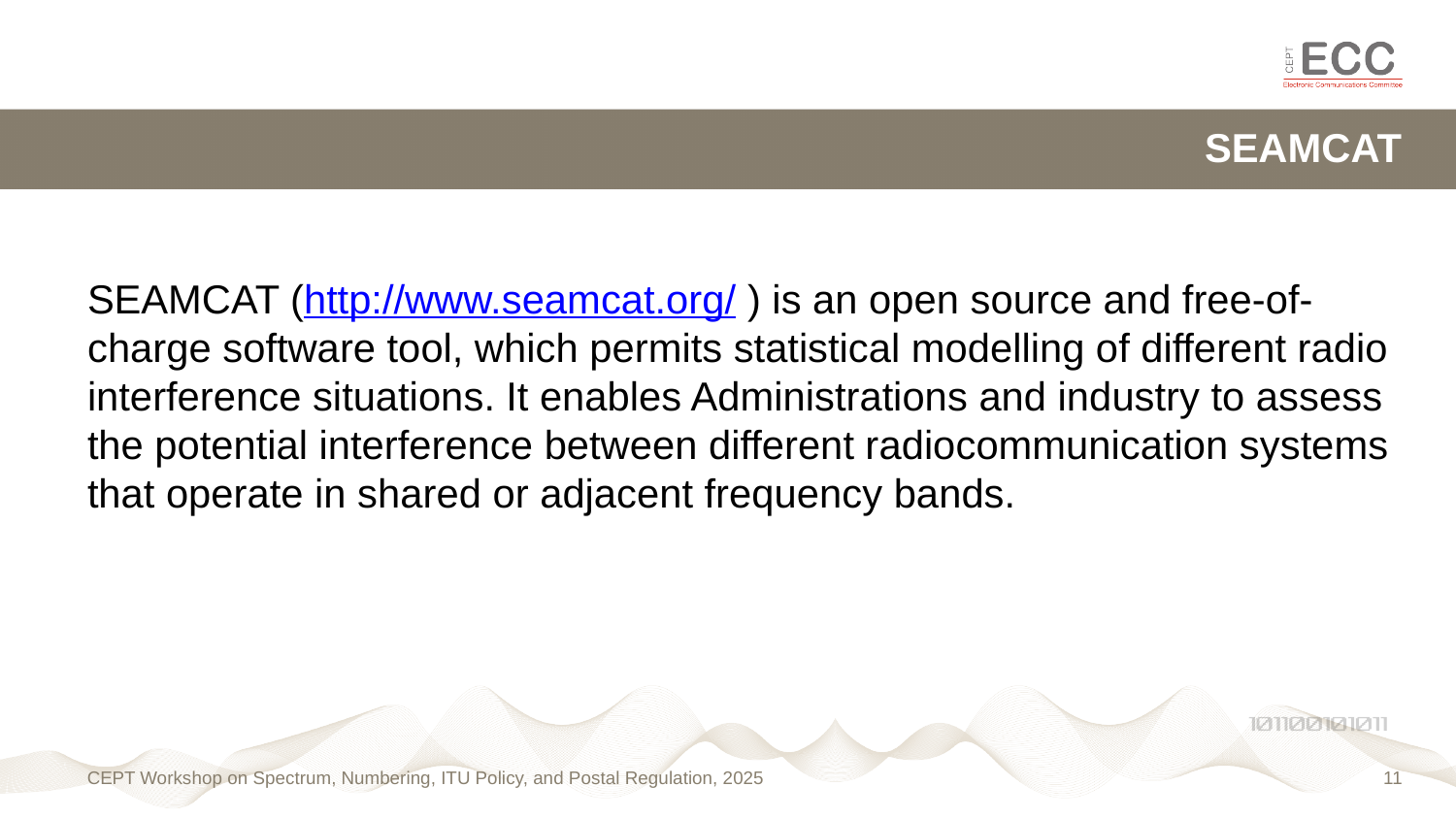

# SEAMCAT

SEAMCAT (http://www.seamcat.org/ ) is an open source and free-of-charge software tool, which permits statistical modelling of different radio interference situations. It enables Administrations and industry to assess the potential interference between different radiocommunication systems that operate in shared or adjacent frequency bands.

CEPT Workshop on Spectrum, Numbering, ITU Policy, and Postal Regulation, 2025
11